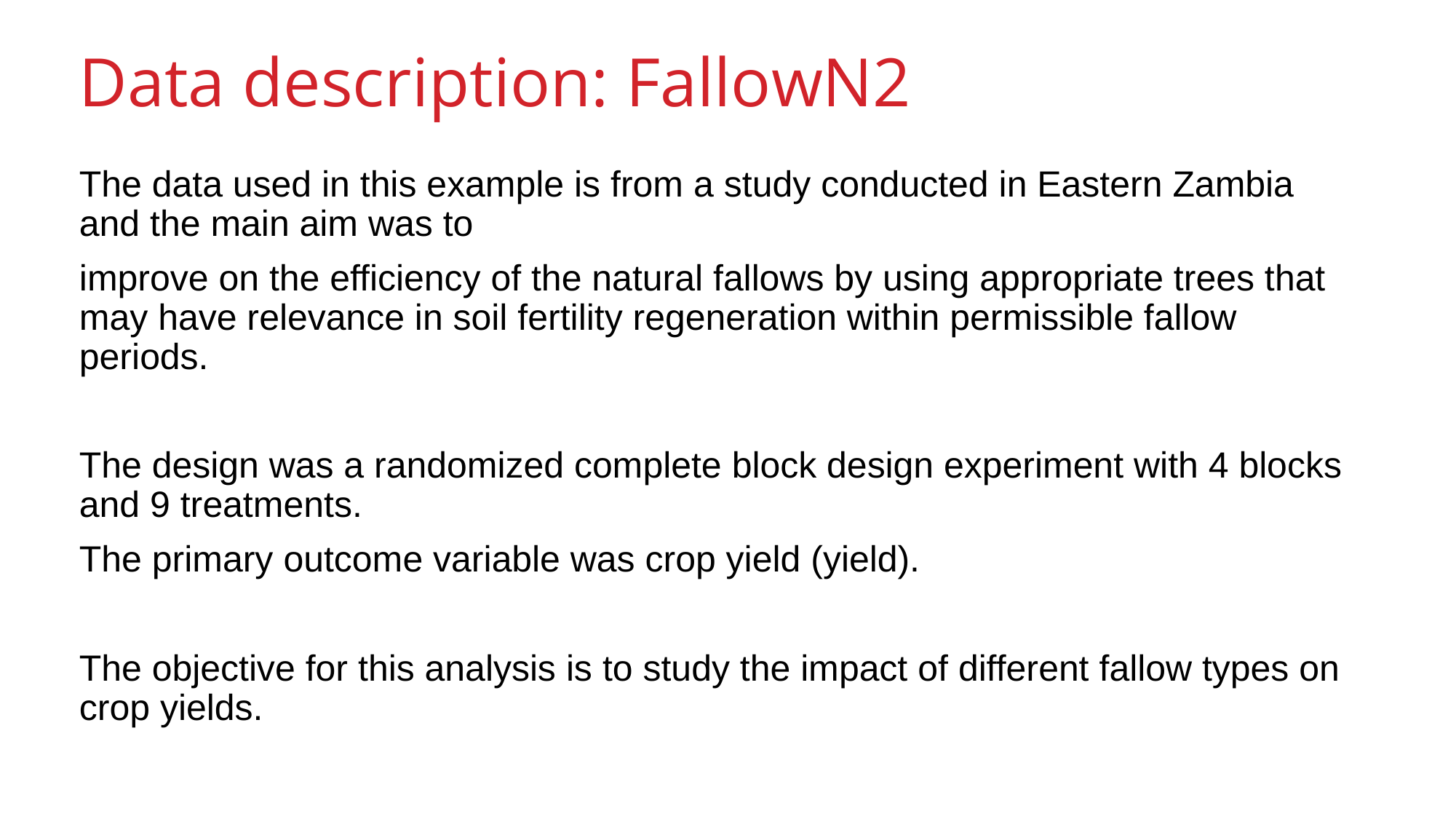

# Data description: FallowN2
The data used in this example is from a study conducted in Eastern Zambia and the main aim was to
improve on the efficiency of the natural fallows by using appropriate trees that may have relevance in soil fertility regeneration within permissible fallow periods.

The design was a randomized complete block design experiment with 4 blocks and 9 treatments.
The primary outcome variable was crop yield (yield).

The objective for this analysis is to study the impact of different fallow types on crop yields.